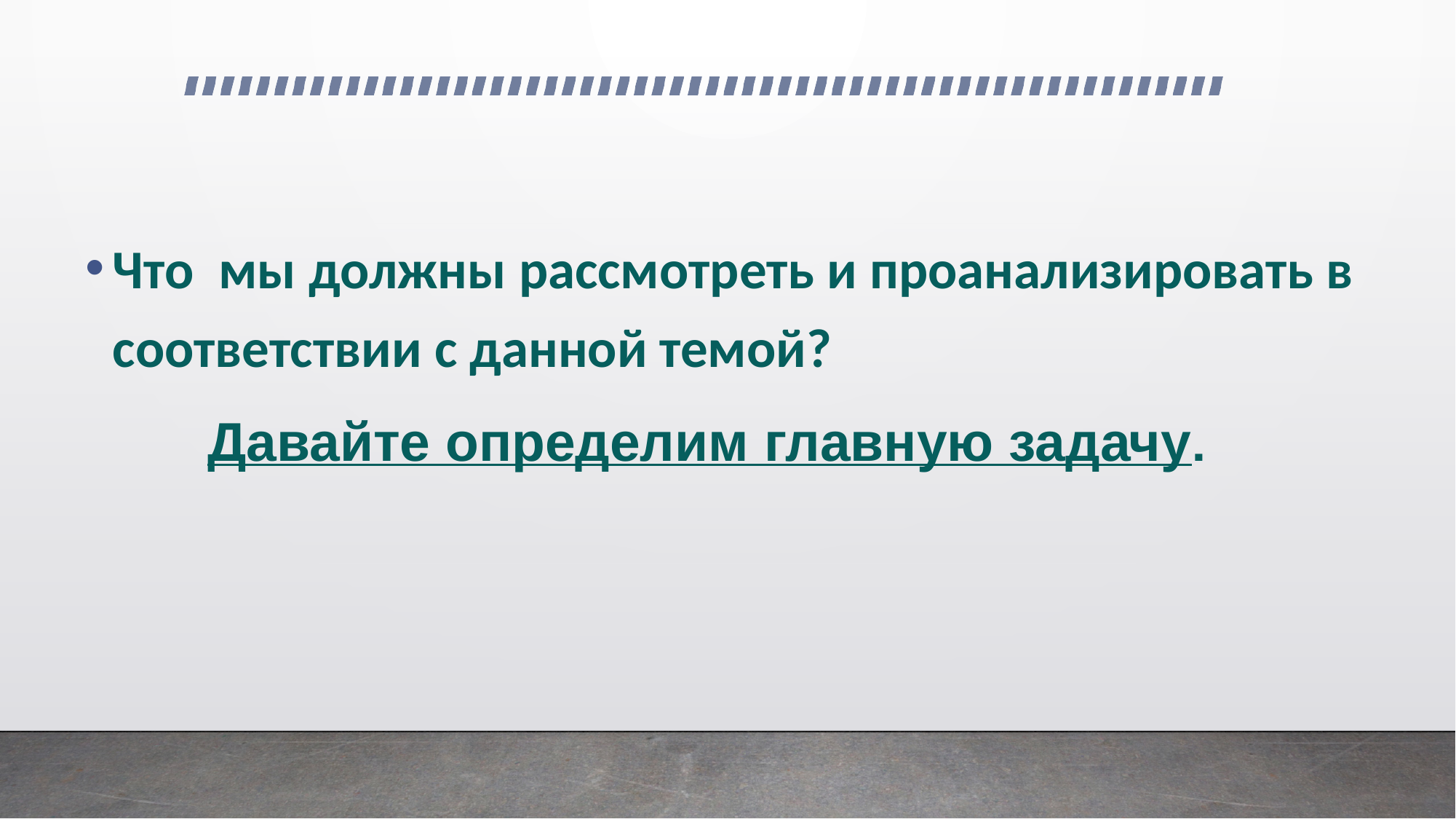

#
Что  мы должны рассмотреть и проанализировать в соответствии с данной темой?
        Давайте определим главную задачу.